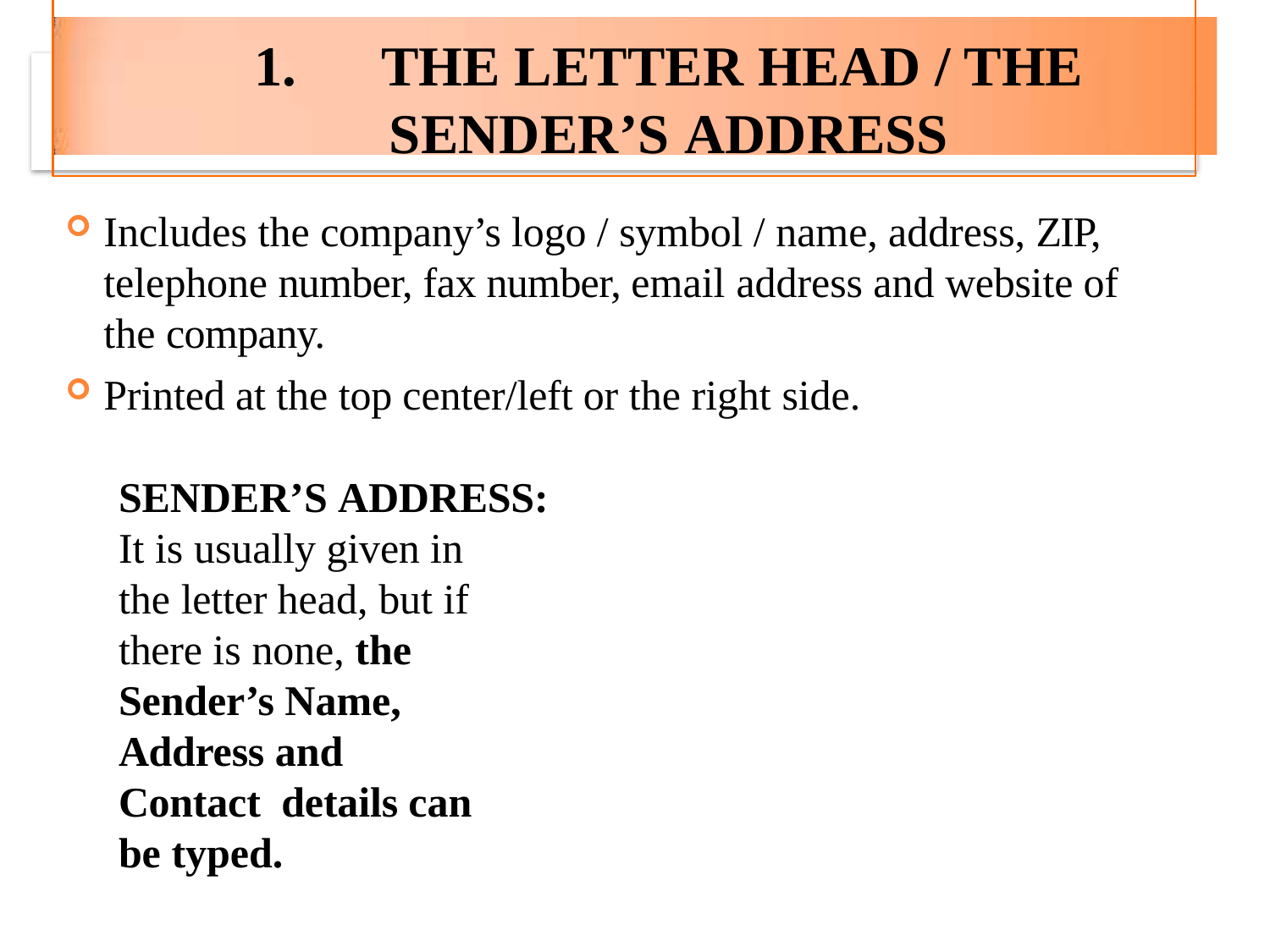

# 1.	THE LETTER HEAD / THE SENDER’S ADDRESS

Includes the company’s logo / symbol / name, address, ZIP,  telephone number, fax number, email address and website of  the company.
Printed at the top center/left or the right side.

SENDER’S ADDRESS:
It is usually given in  the letter head, but if  there is none, the
Sender’s Name,  Address and Contact  details can be typed.